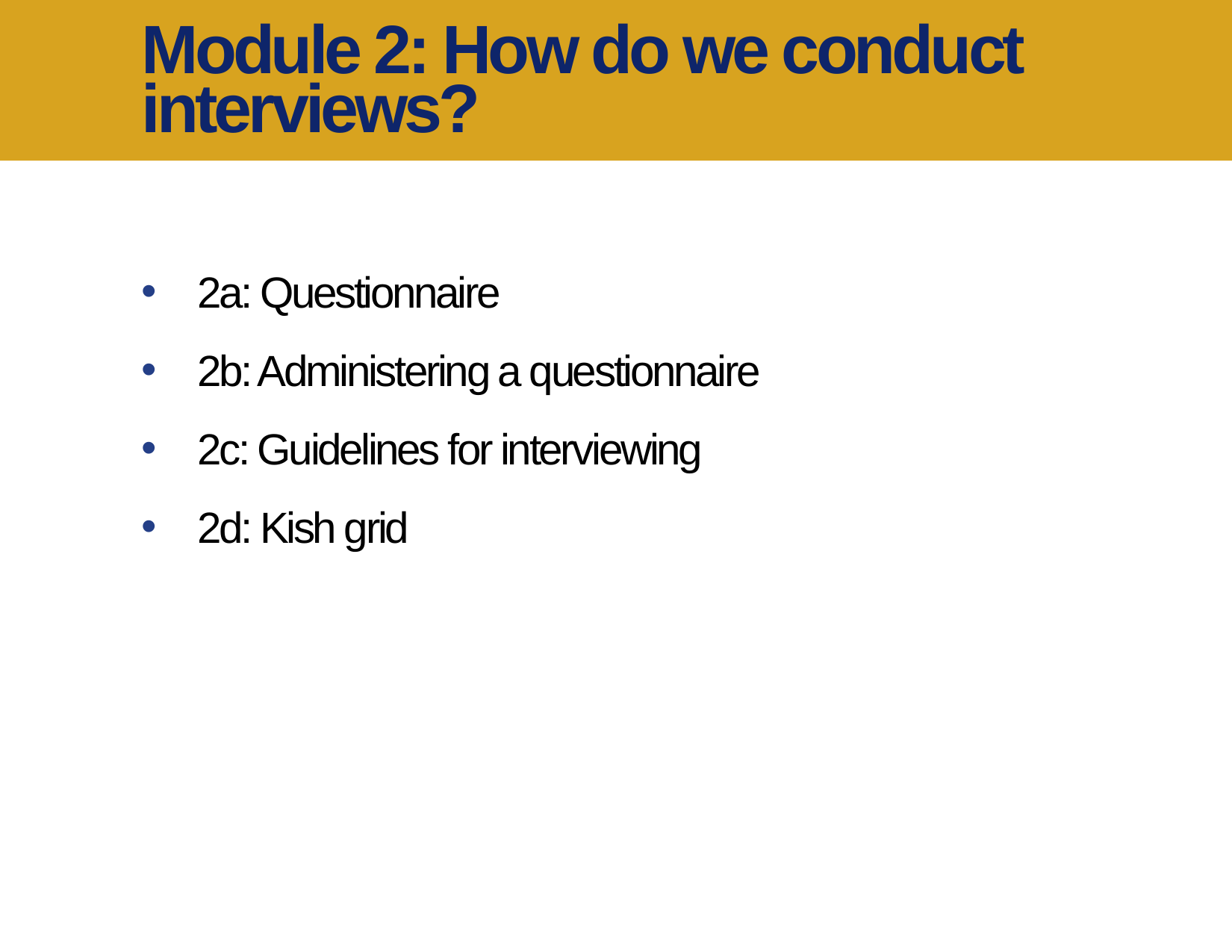

Module 2: How do we conduct interviews?
2a: Questionnaire
2b: Administering a questionnaire
2c: Guidelines for interviewing
2d: Kish grid